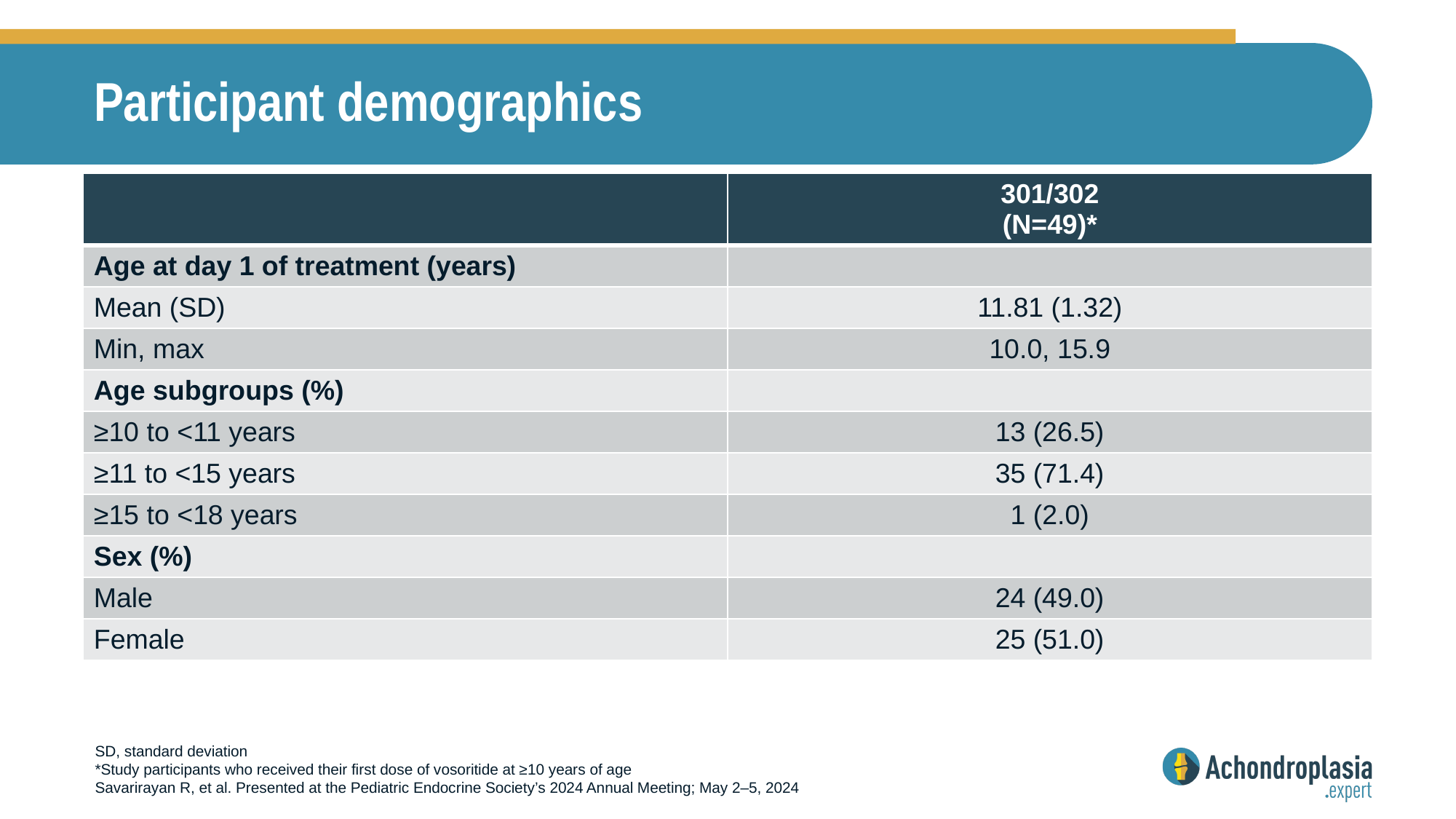

# Participant demographics
|  | 301/302 (N=49)\* |
| --- | --- |
| Age at day 1 of treatment (years) |  |
| Mean (SD) | 11.81 (1.32) |
| Min, max | 10.0, 15.9 |
| Age subgroups (%) |  |
| ≥10 to <11 years | 13 (26.5) |
| ≥11 to <15 years | 35 (71.4) |
| ≥15 to <18 years | 1 (2.0) |
| Sex (%) |  |
| Male | 24 (49.0) |
| Female | 25 (51.0) |
SD, standard deviation
*Study participants who received their first dose of vosoritide at ≥10 years of age
Savarirayan R, et al. Presented at the Pediatric Endocrine Society’s 2024 Annual Meeting; May 2–5, 2024